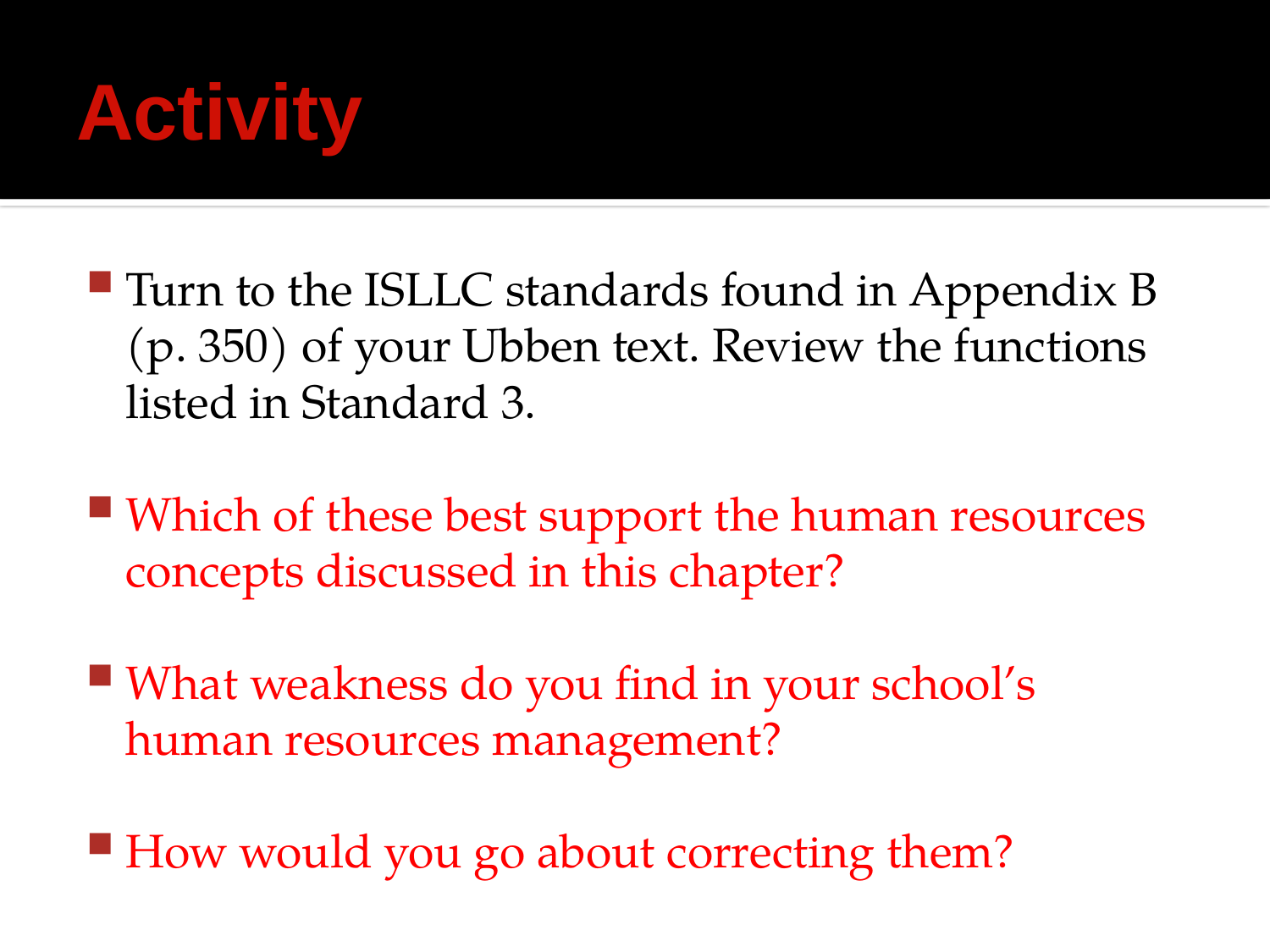

# Activity
Turn to the ISLLC standards found in Appendix B (p. 350) of your Ubben text. Review the functions listed in Standard 3.

Which of these best support the human resources concepts discussed in this chapter?

What weakness do you find in your school’s human resources management?

How would you go about correcting them?